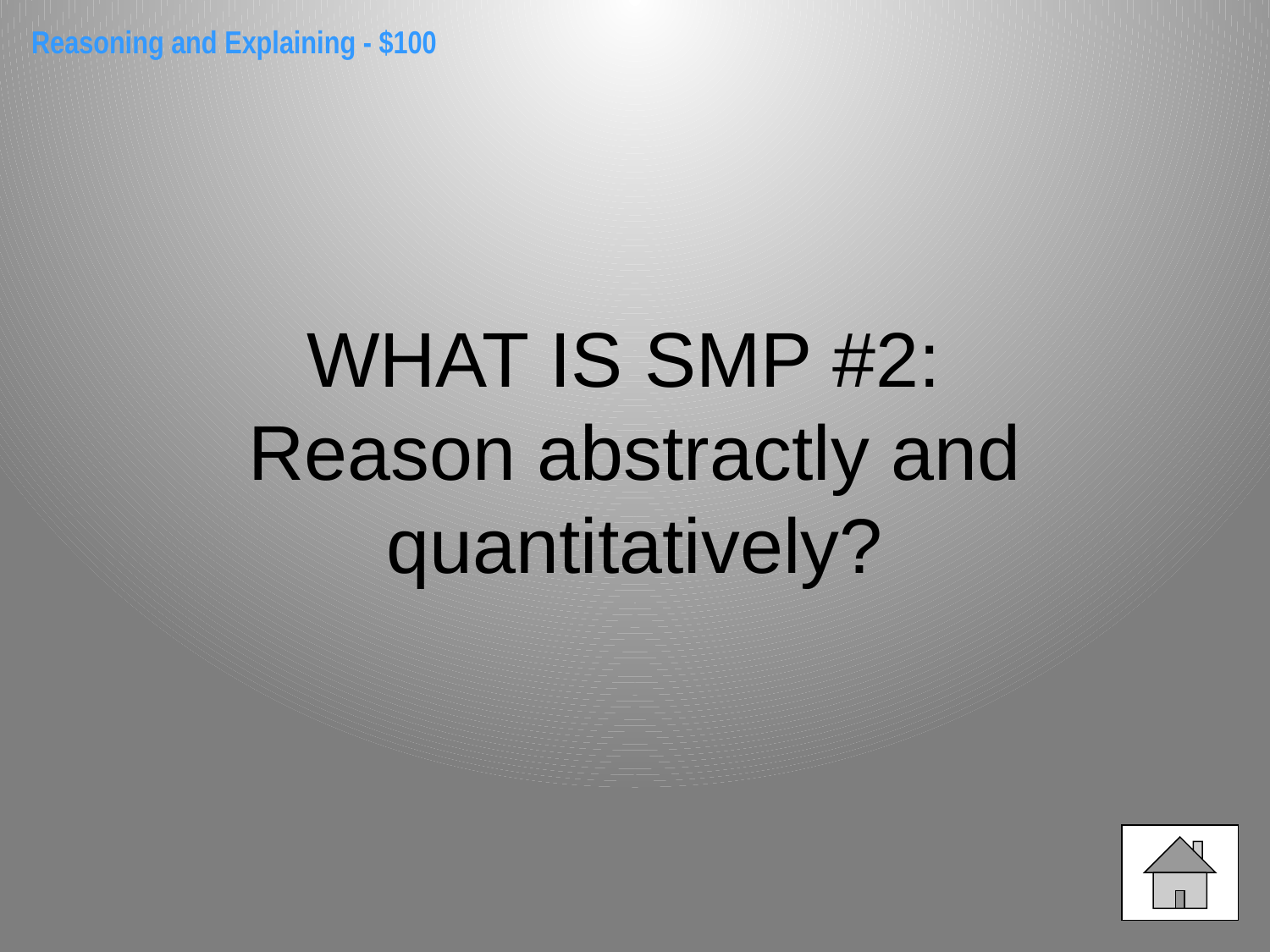

Reasoning and Explaining - $100
WHAT IS SMP #2:
Reason abstractly and quantitatively?